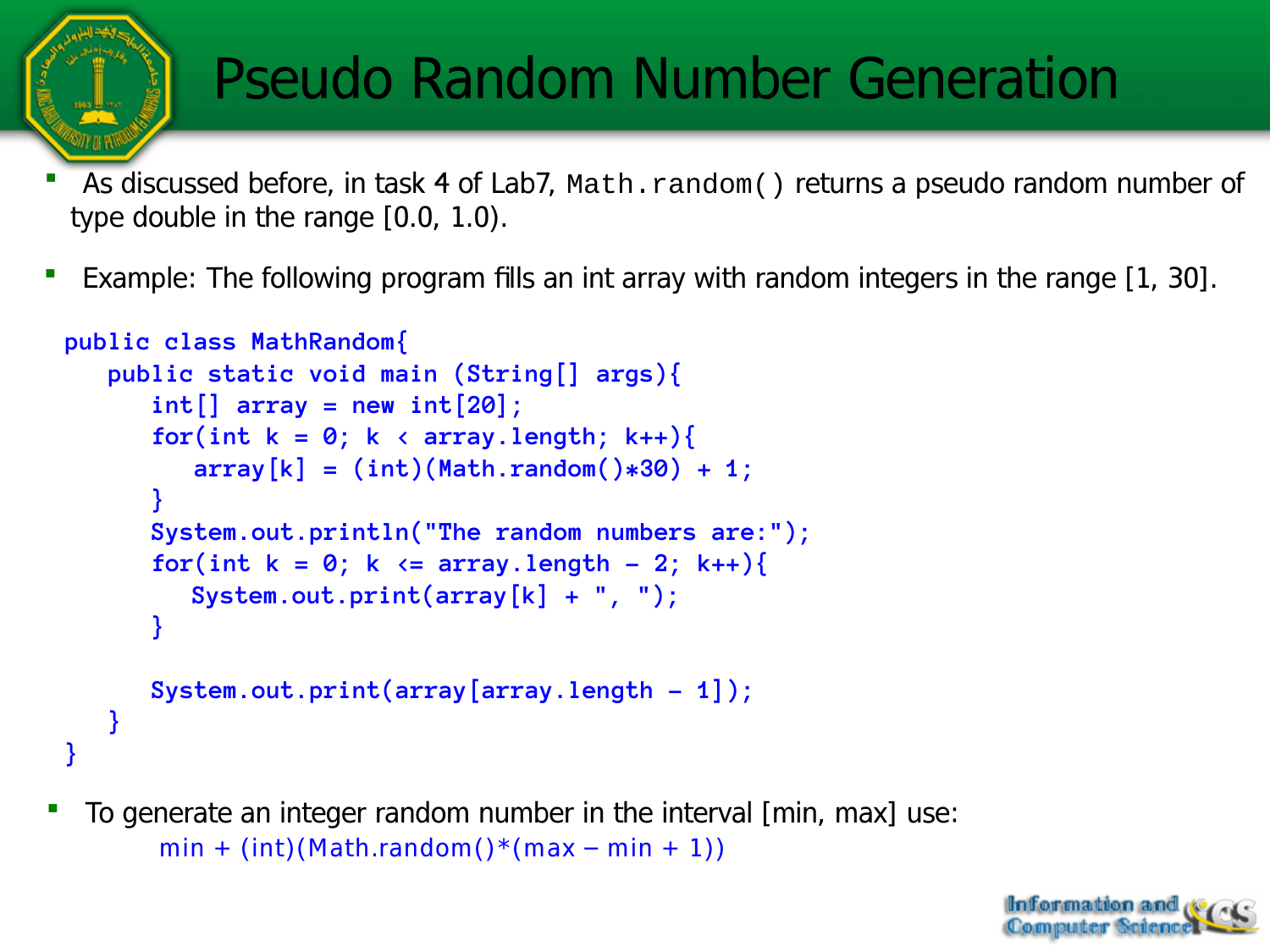

# Pseudo Random Number Generation
 As discussed before, in task 4 of Lab7, Math.random() returns a pseudo random number of
   type double in the range [0.0, 1.0).
 Example: The following program fills an int array with random integers in the range [1, 30].
public class MathRandom{
   public static void main (String[] args){
      int[] array = new int[20];
      for(int k = 0; k < array.length; k++){
         array[k] = (int)(Math.random()*30) + 1;
      }
      System.out.println("The random numbers are:");
      for(int k = 0; k <= array.length - 2; k++){
      	System.out.print(array[k] + ", ");
      }

      System.out.print(array[array.length - 1]);
   }
}
 To generate an integer random number in the interval [min, max] use:
             min + (int)(Math.random()*(max – min + 1))